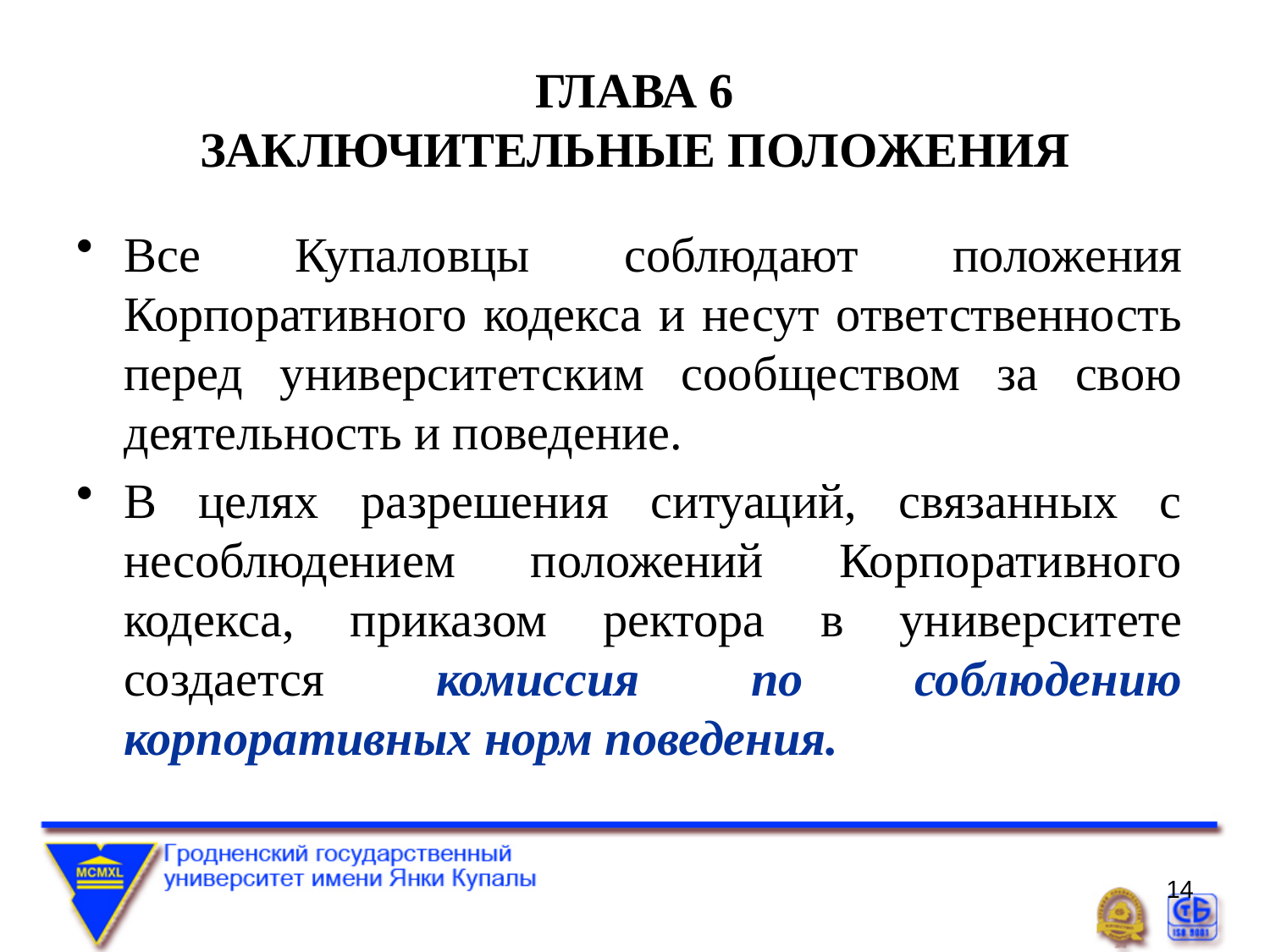

# ГЛАВА 6 ЗАКЛЮЧИТЕЛЬНЫЕ ПОЛОЖЕНИЯ
Все Купаловцы соблюдают положения Корпоративного кодекса и несут ответственность перед университетским сообществом за свою деятельность и поведение.
В целях разрешения ситуаций, связанных с несоблюдением положений Корпоративного кодекса, приказом ректора в университете создается комиссия по соблюдению корпоративных норм поведения.
14